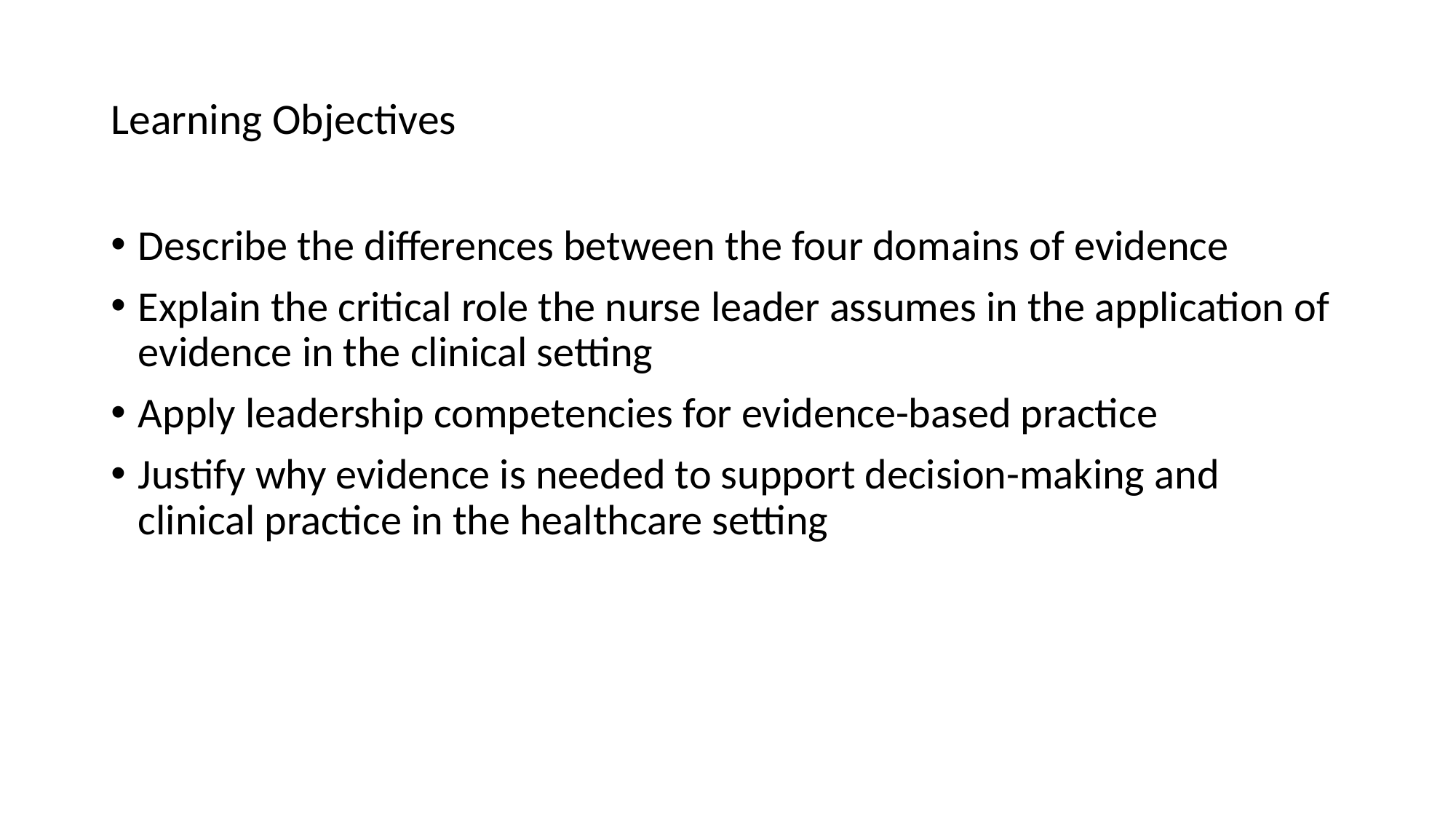

# Learning Objectives
Describe the differences between the four domains of evidence
Explain the critical role the nurse leader assumes in the application of evidence in the clinical setting
Apply leadership competencies for evidence-based practice
Justify why evidence is needed to support decision-making and clinical practice in the healthcare setting